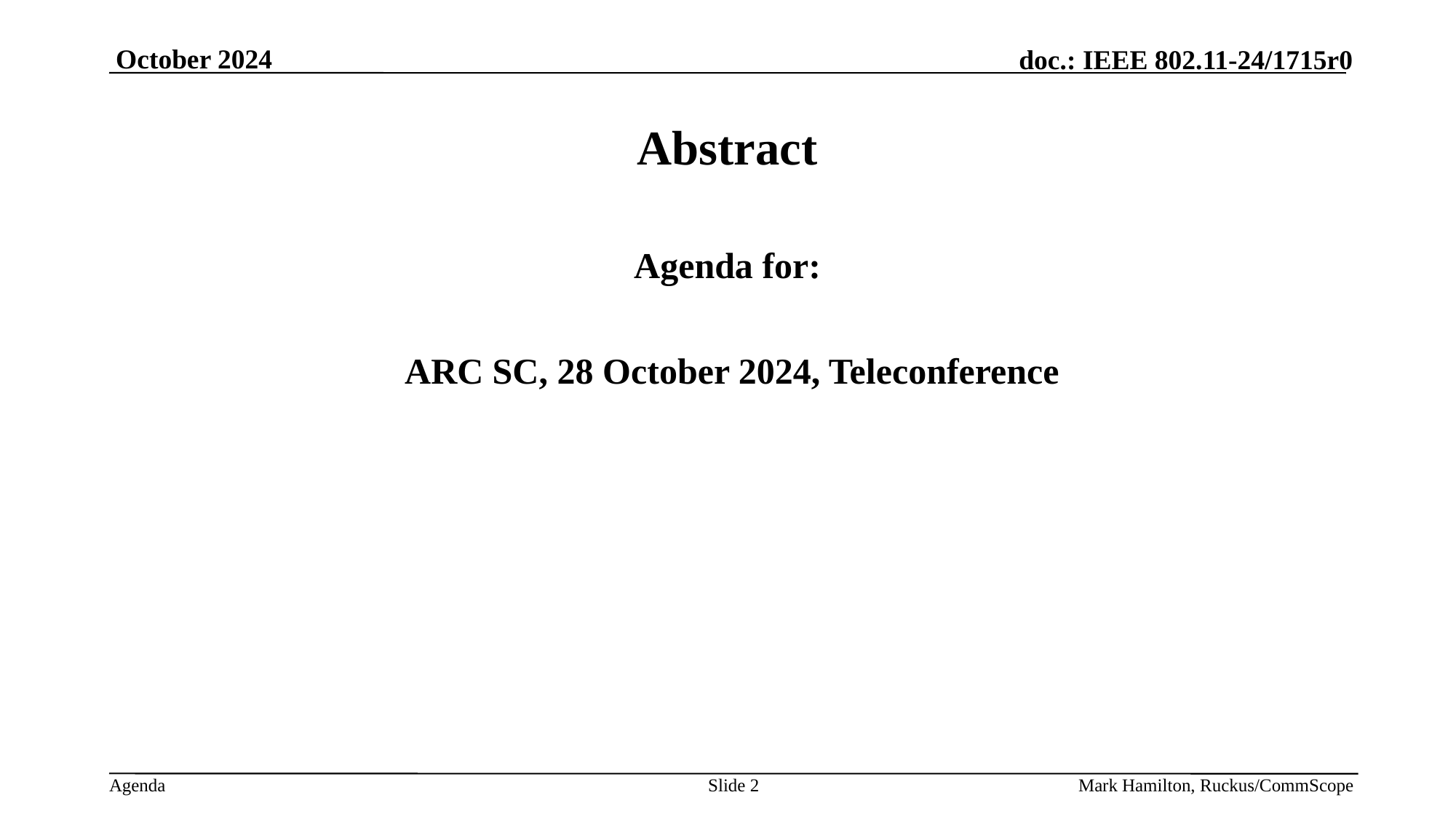

# Abstract
Agenda for:

 ARC SC, 28 October 2024, Teleconference
Slide 2